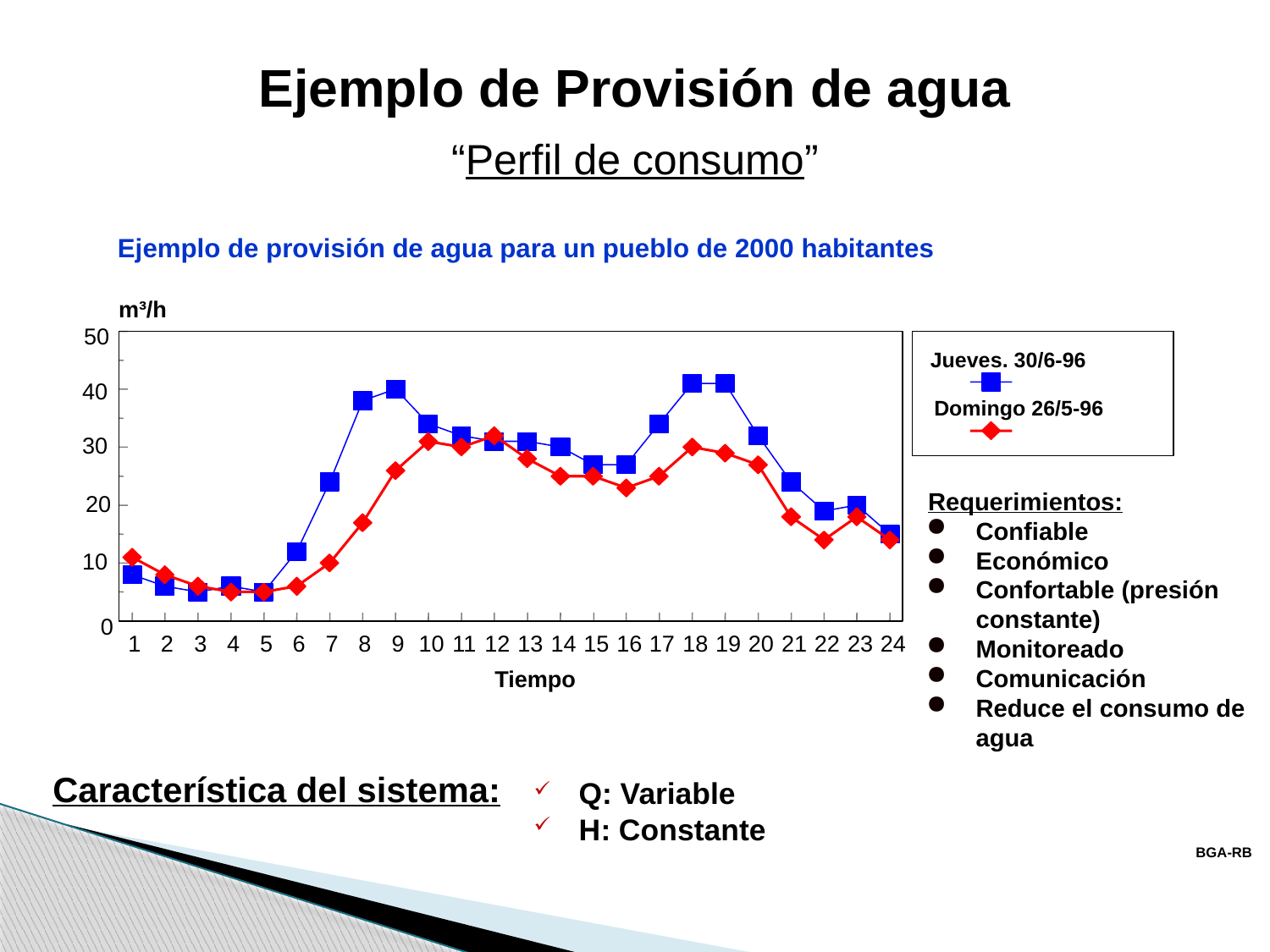

Ejemplo de Provisión de agua
“Perfil de consumo”

Ejemplo de provisión de agua para un pueblo de 2000 habitantes
m³/h
50

Jueves. 30/6-96

40

Domingo 26/5-96

30

Requerimientos:
Confiable
Económico
Confortable (presión constante)
Monitoreado
Comunicación
Reduce el consumo de agua
20

10

0

1
2
3
4
5
6
7
8
9
10
11
12
13
14
15
16
17
18
19
20
21
22
23
24
Tiempo

Característica del sistema:
Q: Variable
H: Constante
BGA-RB